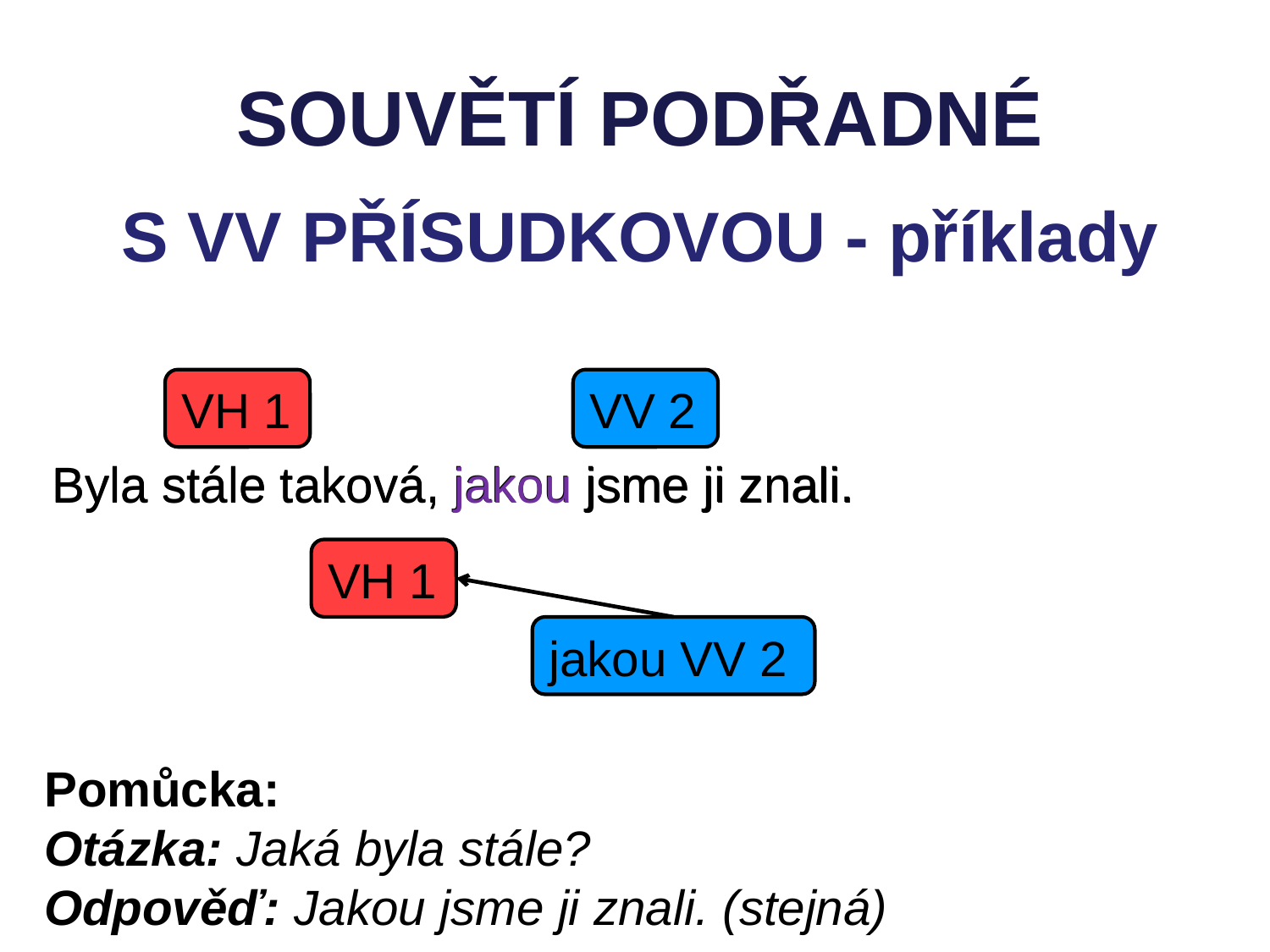

SOUVĚTÍ PODŘADNÉ
S VV PŘÍSUDKOVOU - příklady
VH 1
VV 2
Byla stále taková, jakou jsme ji znali.
Byla stále taková, jakou jsme ji znali.
VH 1
jakou VV 2
Pomůcka:
Otázka: Jaká byla stále?
Odpověď: Jakou jsme ji znali. (stejná)